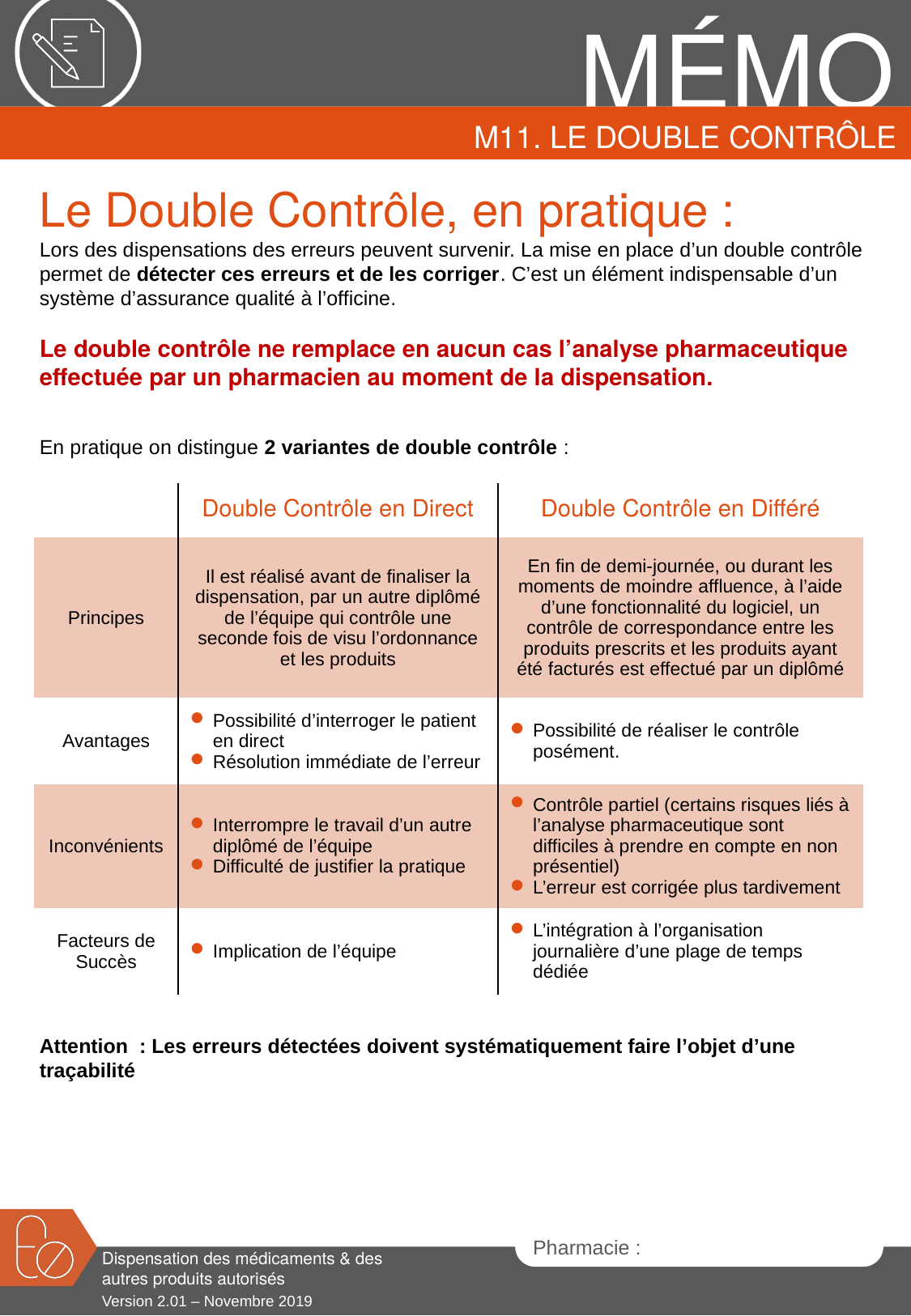

# M11. Le Double Contrôle
Le Double Contrôle, en pratique :
Lors des dispensations des erreurs peuvent survenir. La mise en place d’un double contrôle permet de détecter ces erreurs et de les corriger. C’est un élément indispensable d’un système d’assurance qualité à l’officine.

Le double contrôle ne remplace en aucun cas l’analyse pharmaceutique effectuée par un pharmacien au moment de la dispensation.

En pratique on distingue 2 variantes de double contrôle :

.
|  | Double Contrôle en Direct | Double Contrôle en Différé |
| --- | --- | --- |
| Principes | Il est réalisé avant de finaliser la dispensation, par un autre diplômé de l’équipe qui contrôle une seconde fois de visu l’ordonnance et les produits | En fin de demi-journée, ou durant les moments de moindre affluence, à l’aide d’une fonctionnalité du logiciel, un contrôle de correspondance entre les produits prescrits et les produits ayant été facturés est effectué par un diplômé |
| Avantages | Possibilité d’interroger le patient en direct Résolution immédiate de l’erreur | Possibilité de réaliser le contrôle posément. |
| Inconvénients | Interrompre le travail d’un autre diplômé de l’équipe Difficulté de justifier la pratique | Contrôle partiel (certains risques liés à l’analyse pharmaceutique sont difficiles à prendre en compte en non présentiel) L’erreur est corrigée plus tardivement |
| Facteurs de Succès | Implication de l’équipe | L’intégration à l’organisation journalière d’une plage de temps dédiée |
Attention  : Les erreurs détectées doivent systématiquement faire l’objet d’une traçabilité